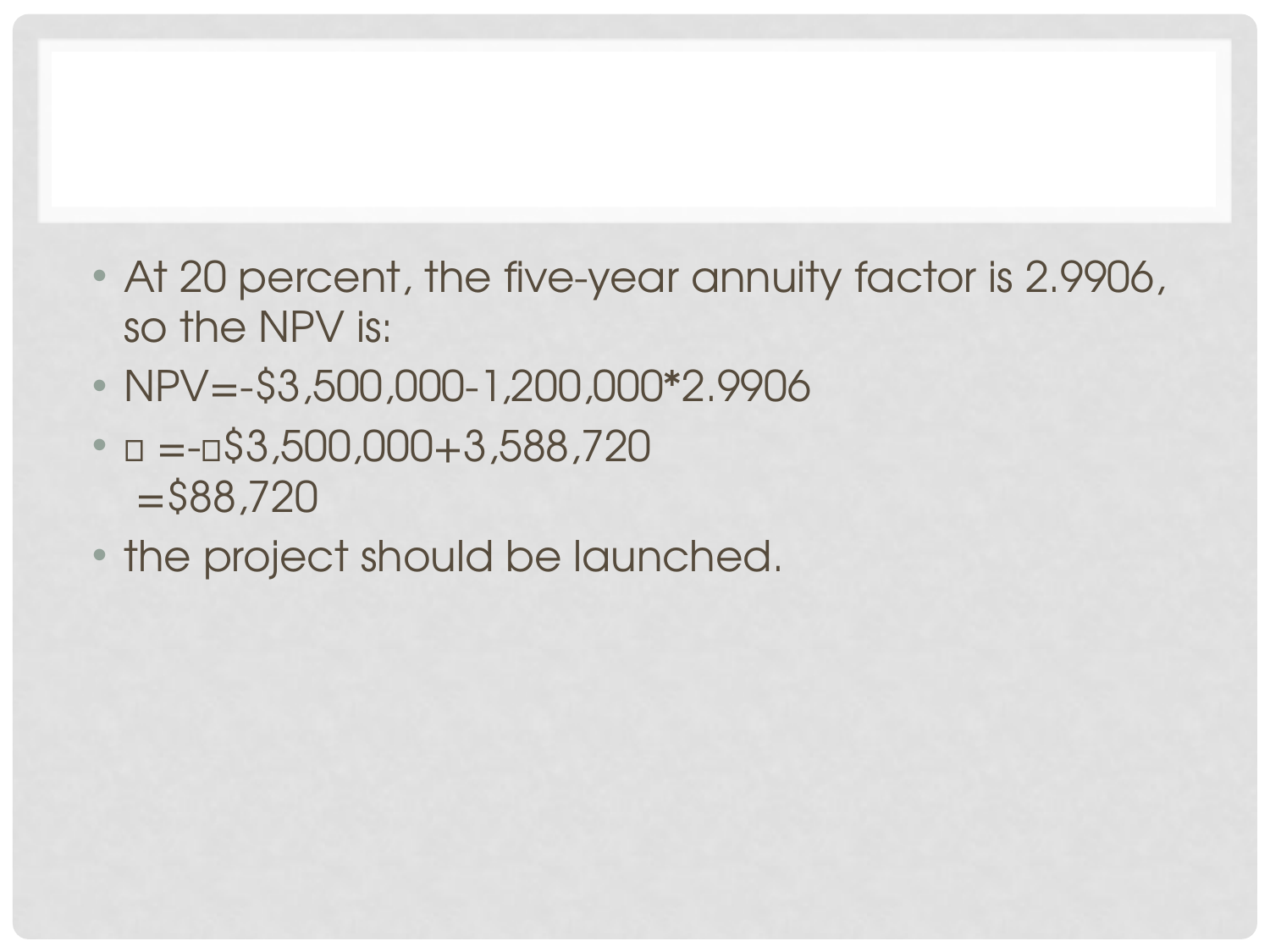

#
At 20 percent, the five-year annuity factor is 2.9906, so the NPV is:
NPV=-$3,500,000-1,200,000*2.9906
􏰁 =-􏰃$3,500,000+3,588,720
 =$88,720
the project should be launched.